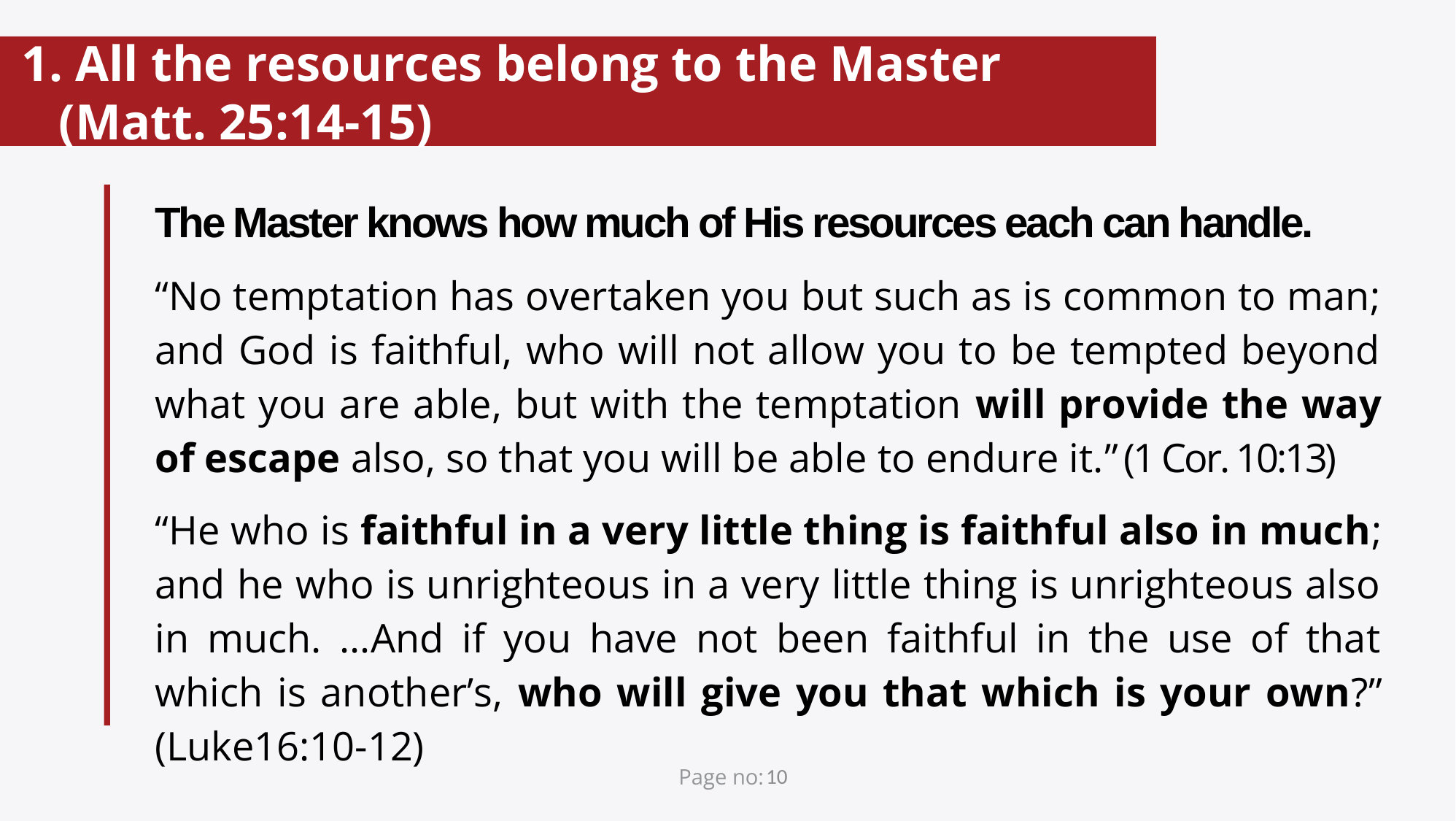

# 1. All the resources belong to the Master (Matt. 25:14-15)
The Master knows how much of His resources each can handle.
“No temptation has overtaken you but such as is common to man; and God is faithful, who will not allow you to be tempted beyond what you are able, but with the temptation will provide the way of escape also, so that you will be able to endure it.” (1 Cor. 10:13)
“He who is faithful in a very little thing is faithful also in much; and he who is unrighteous in a very little thing is unrighteous also in much. …And if you have not been faithful in the use of that which is another’s, who will give you that which is your own?” (Luke16:10-12)